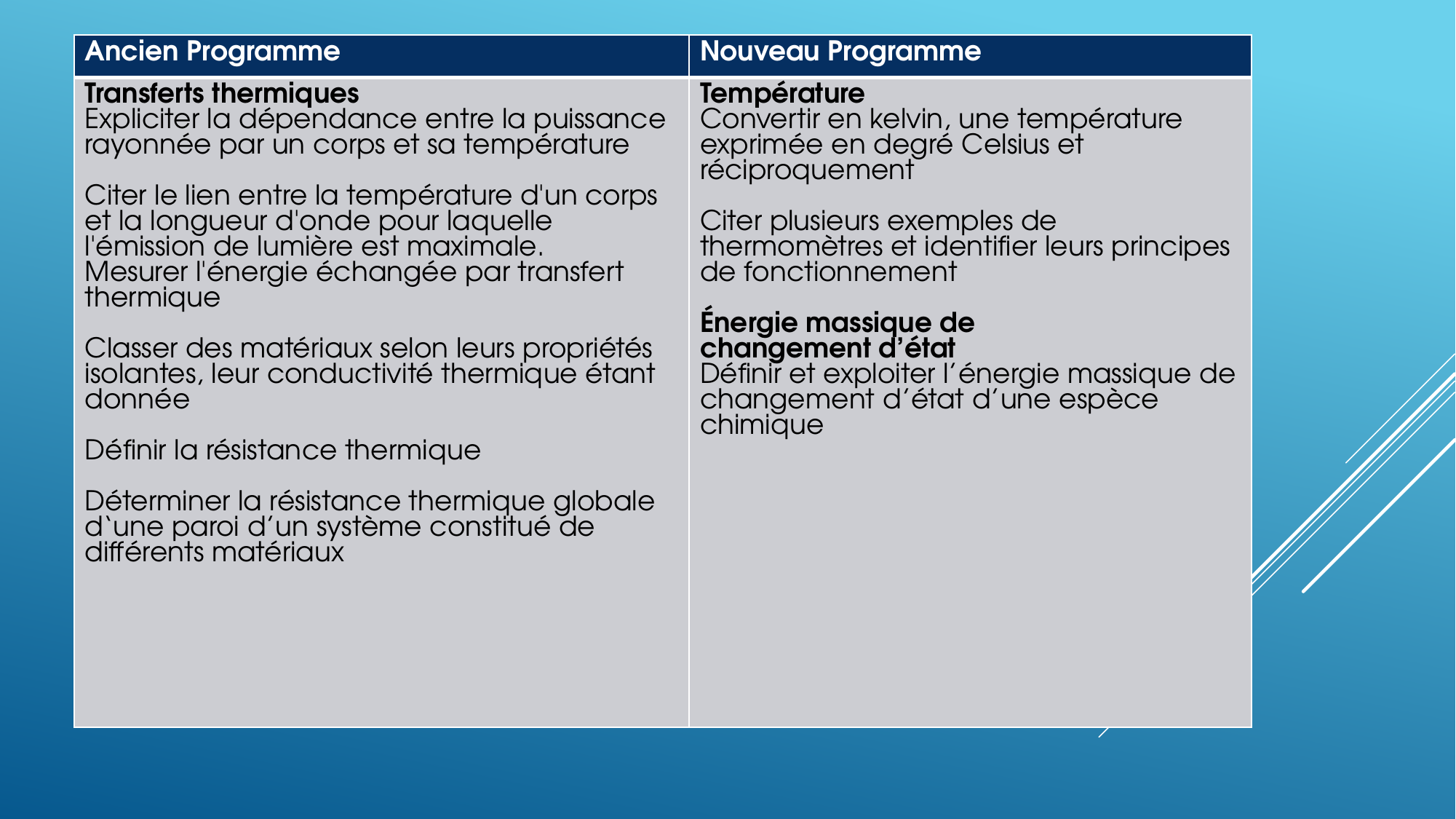

| Ancien Programme | Nouveau Programme |
| --- | --- |
| Transferts thermiques Expliciter la dépendance entre la puissance rayonnée par un corps et sa température Citer le lien entre la température d'un corps et la longueur d'onde pour laquelle l'émission de lumière est maximale. Mesurer l'énergie échangée par transfert thermique Classer des matériaux selon leurs propriétés isolantes, leur conductivité thermique étant donnée Définir la résistance thermique Déterminer la résistance thermique globale d‘une paroi d’un système constitué de différents matériaux | Température Convertir en kelvin, une température exprimée en degré Celsius et réciproquement Citer plusieurs exemples de thermomètres et identifier leurs principes de fonctionnement Énergie massique de changement d’état Définir et exploiter l’énergie massique de changement d’état d’une espèce chimique |